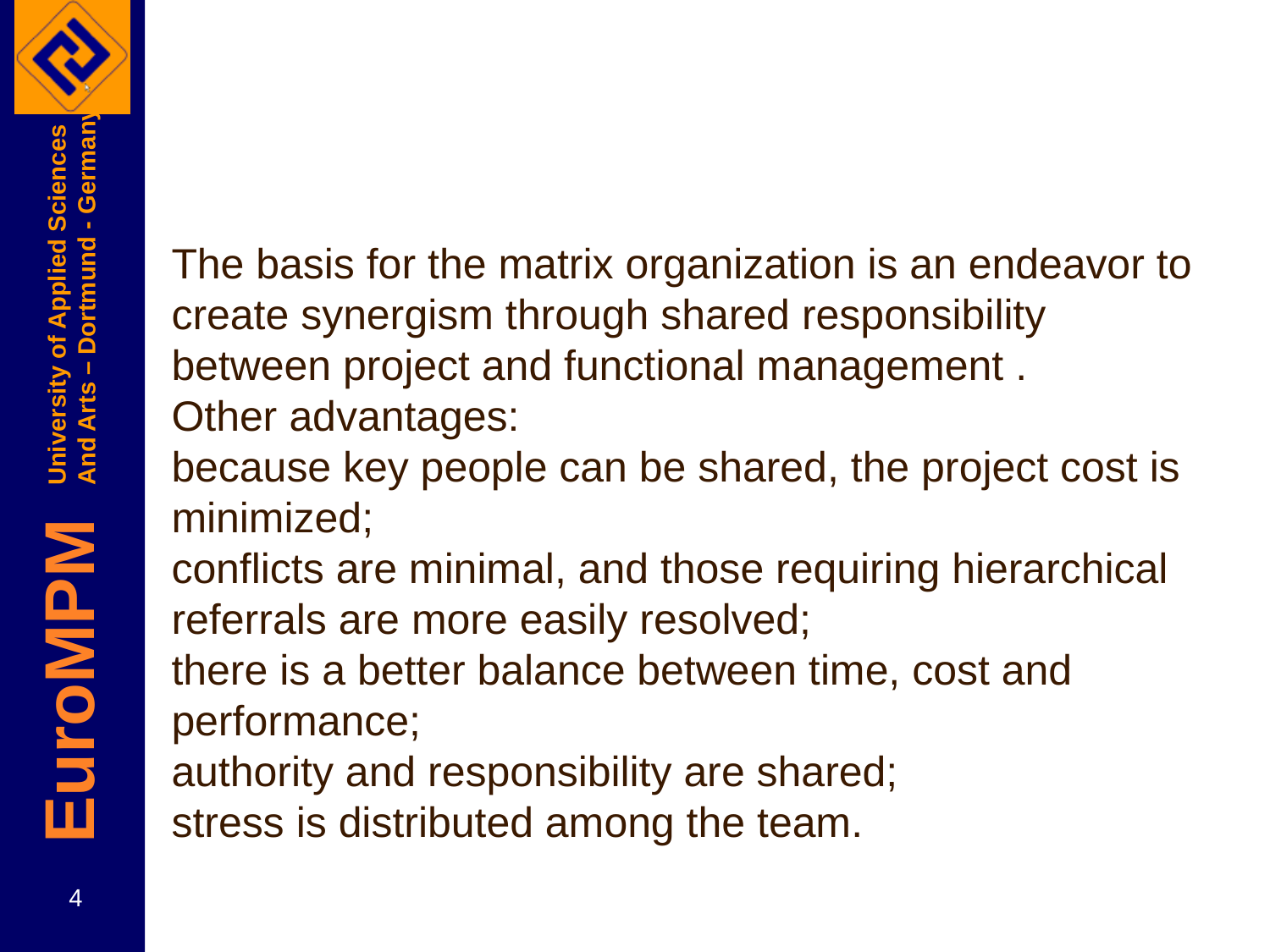

# The basis for the matrix organization is an endeavor to create synergism through shared responsibility between project and functional management . Other advantages: because key people can be shared, the project cost is minimized; conflicts are minimal, and those requiring hierarchical referrals are more easily resolved; there is a better balance between time, cost and performance; authority and responsibility are shared; stress is distributed among the team.
4